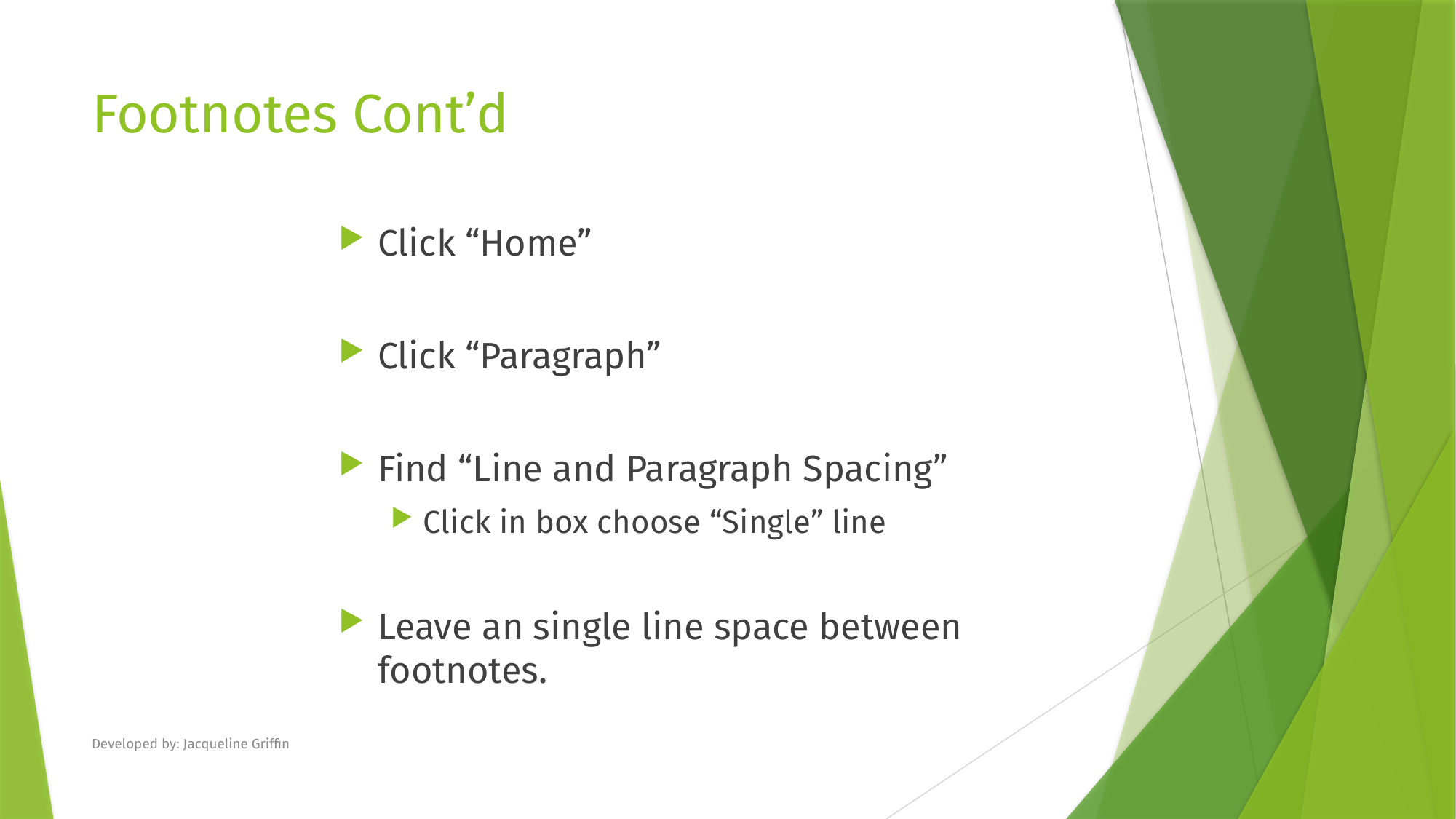

# Footnotes Cont’d
Click “Home”

Click “Paragraph”

Find “Line and Paragraph Spacing”
Click in box choose “Single” line

Leave an single line space between footnotes.

Developed by: Jacqueline Griffin